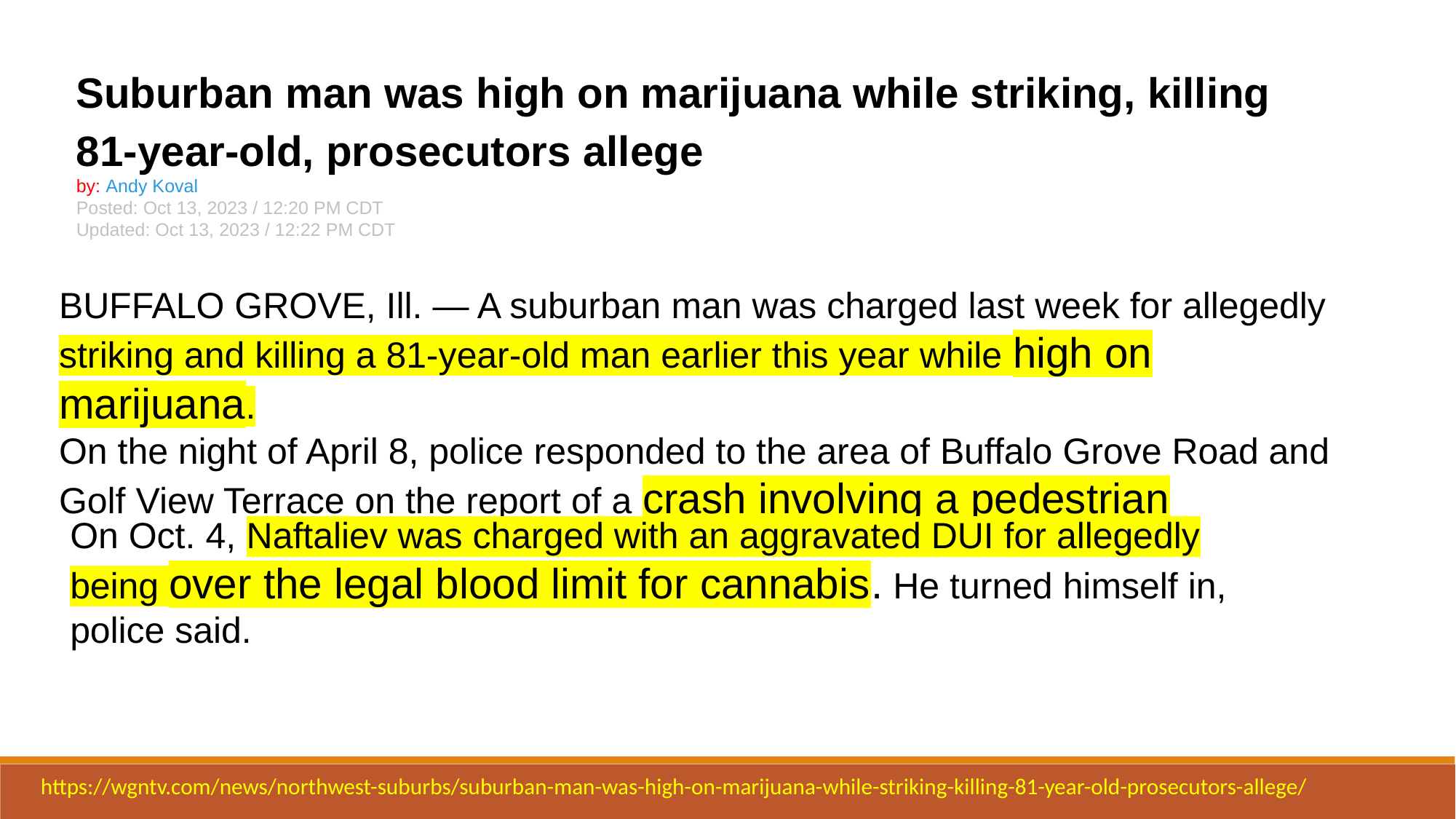

Suburban man was high on marijuana while striking, killing 81-year-old, prosecutors allege
by: Andy Koval
Posted: Oct 13, 2023 / 12:20 PM CDT
Updated: Oct 13, 2023 / 12:22 PM CDT
BUFFALO GROVE, Ill. — A suburban man was charged last week for allegedly striking and killing a 81-year-old man earlier this year while high on marijuana.
On the night of April 8, police responded to the area of Buffalo Grove Road and Golf View Terrace on the report of a crash involving a pedestrian
On Oct. 4, Naftaliev was charged with an aggravated DUI for allegedly being over the legal blood limit for cannabis. He turned himself in, police said.
https://wgntv.com/news/northwest-suburbs/suburban-man-was-high-on-marijuana-while-striking-killing-81-year-old-prosecutors-allege/